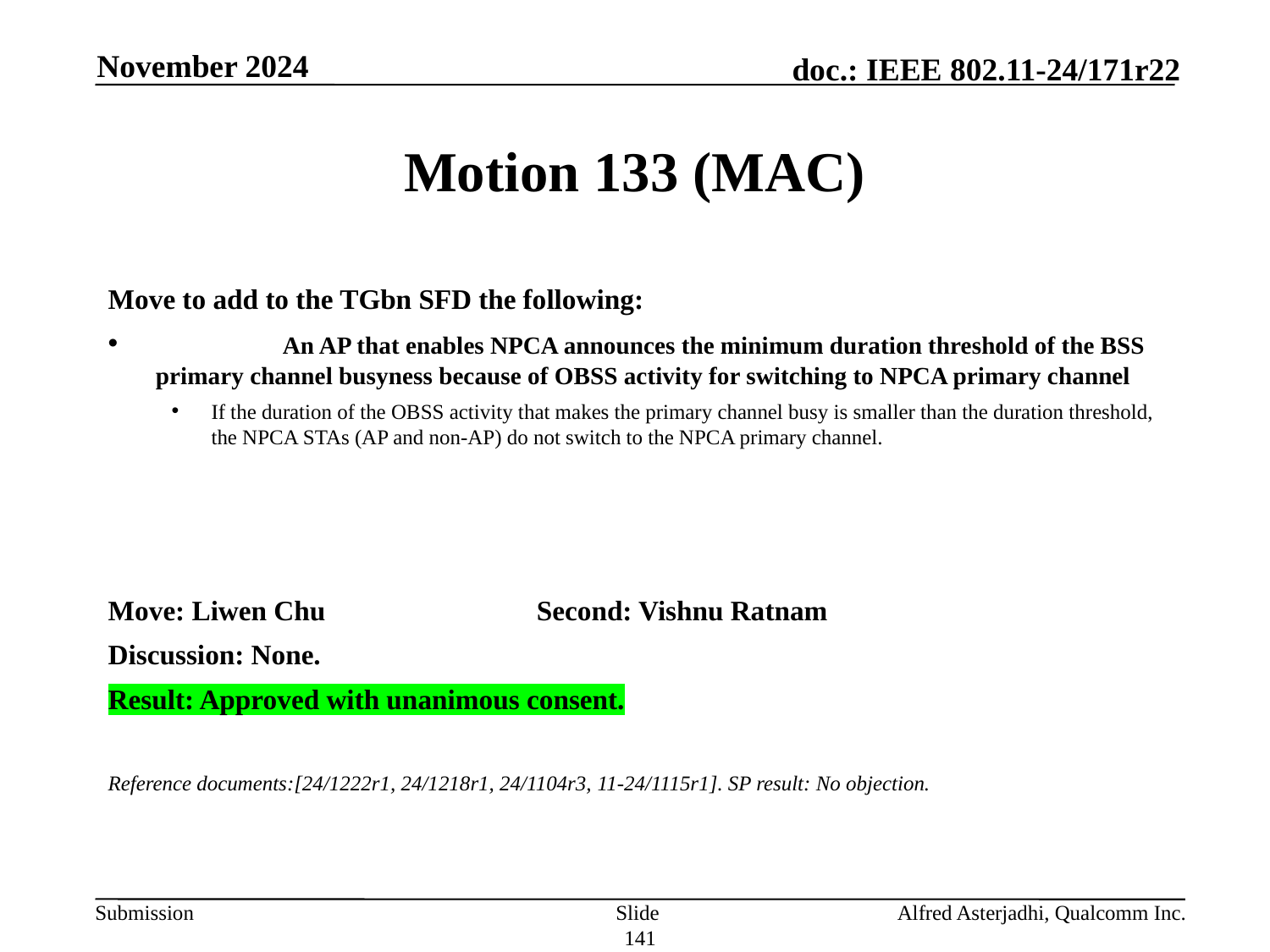

November 2024
# Motion 133 (MAC)
Move to add to the TGbn SFD the following:
	An AP that enables NPCA announces the minimum duration threshold of the BSS primary channel busyness because of OBSS activity for switching to NPCA primary channel
If the duration of the OBSS activity that makes the primary channel busy is smaller than the duration threshold, the NPCA STAs (AP and non-AP) do not switch to the NPCA primary channel.

Move: Liwen Chu 		Second: Vishnu Ratnam
Discussion: None.
Result: Approved with unanimous consent.

Reference documents:[24/1222r1, 24/1218r1, 24/1104r3, 11-24/1115r1]. SP result: No objection.

Slide 141
Alfred Asterjadhi, Qualcomm Inc.